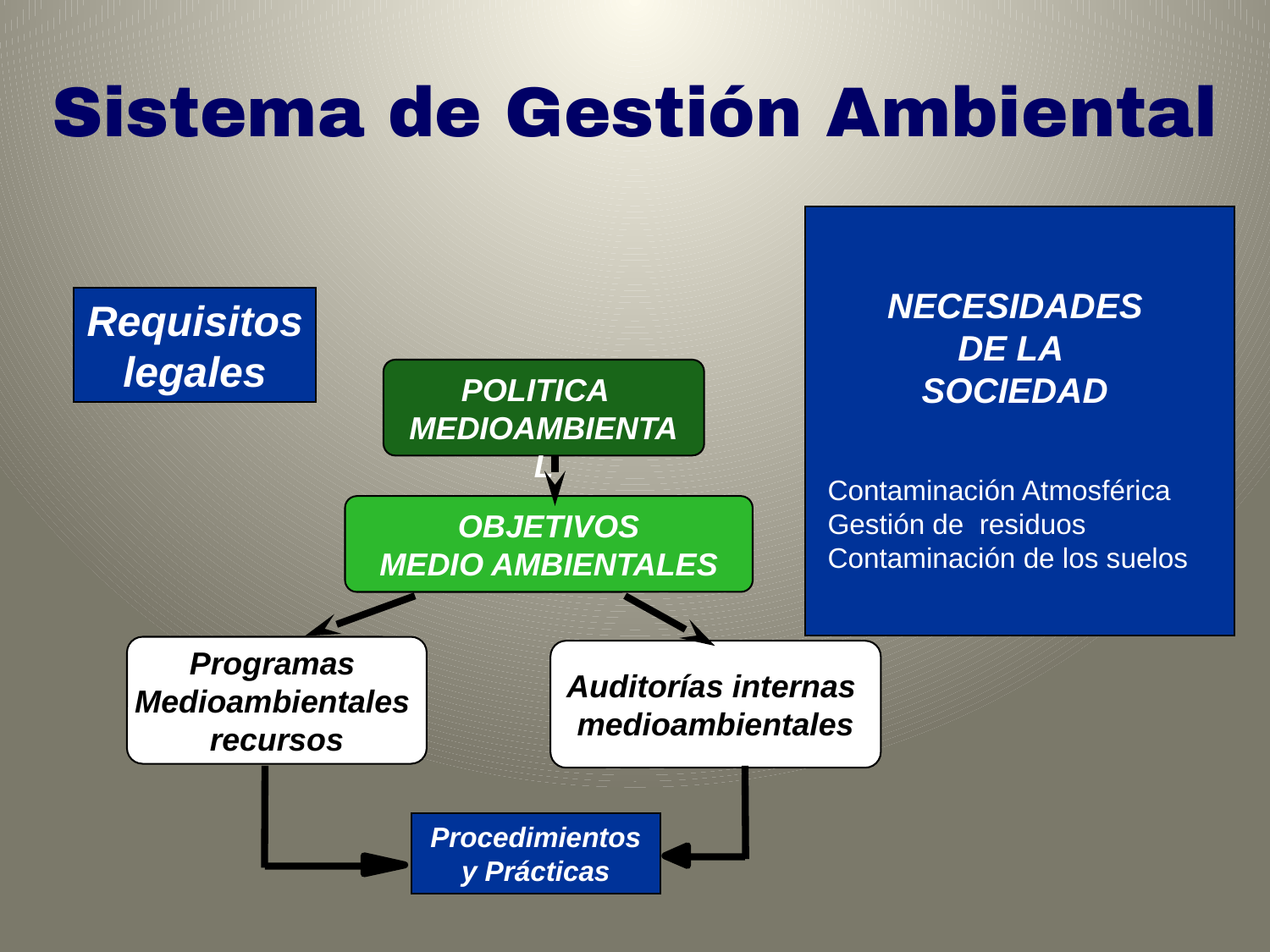

Sistema de Gestión Ambiental

Contaminación Atmosférica
Gestión de  residuos
Contaminación de los suelos

NECESIDADES
DE LA
SOCIEDAD

Requisitos
legales
POLITICA
MEDIOAMBIENTAL

OBJETIVOS
MEDIO AMBIENTALES

Programas
Medioambientales
recursos
Auditorías internas
medioambientales

Procedimientos y Prácticas